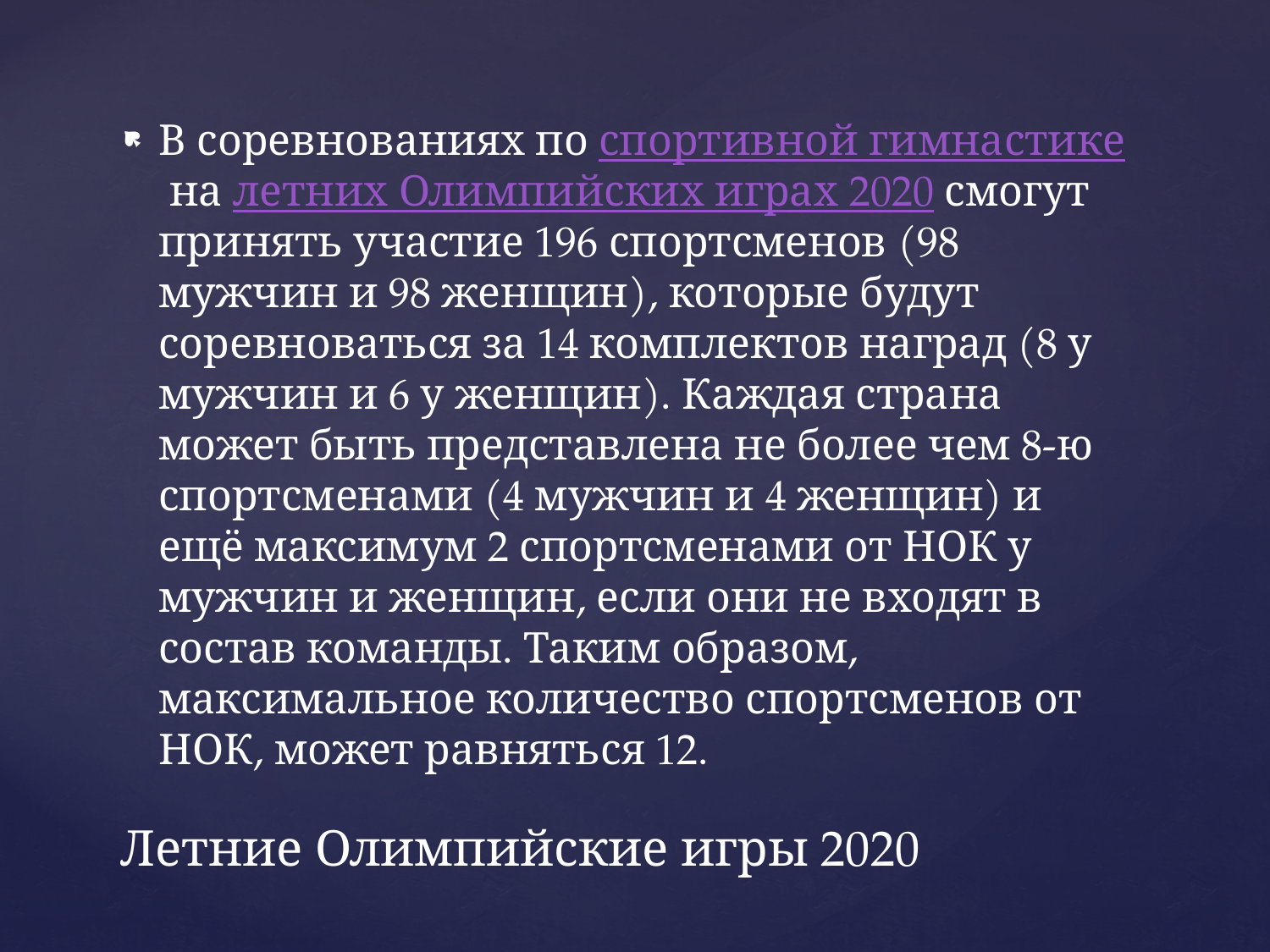

В соревнованиях по спортивной гимнастике на летних Олимпийских играх 2020 смогут принять участие 196 спортсменов (98 мужчин и 98 женщин), которые будут соревноваться за 14 комплектов наград (8 у мужчин и 6 у женщин). Каждая страна может быть представлена не более чем 8-ю спортсменами (4 мужчин и 4 женщин) и ещё максимум 2 спортсменами от НОК у мужчин и женщин, если они не входят в состав команды. Таким образом, максимальное количество спортсменов от НОК, может равняться 12.

# Летние Олимпийские игры 2020